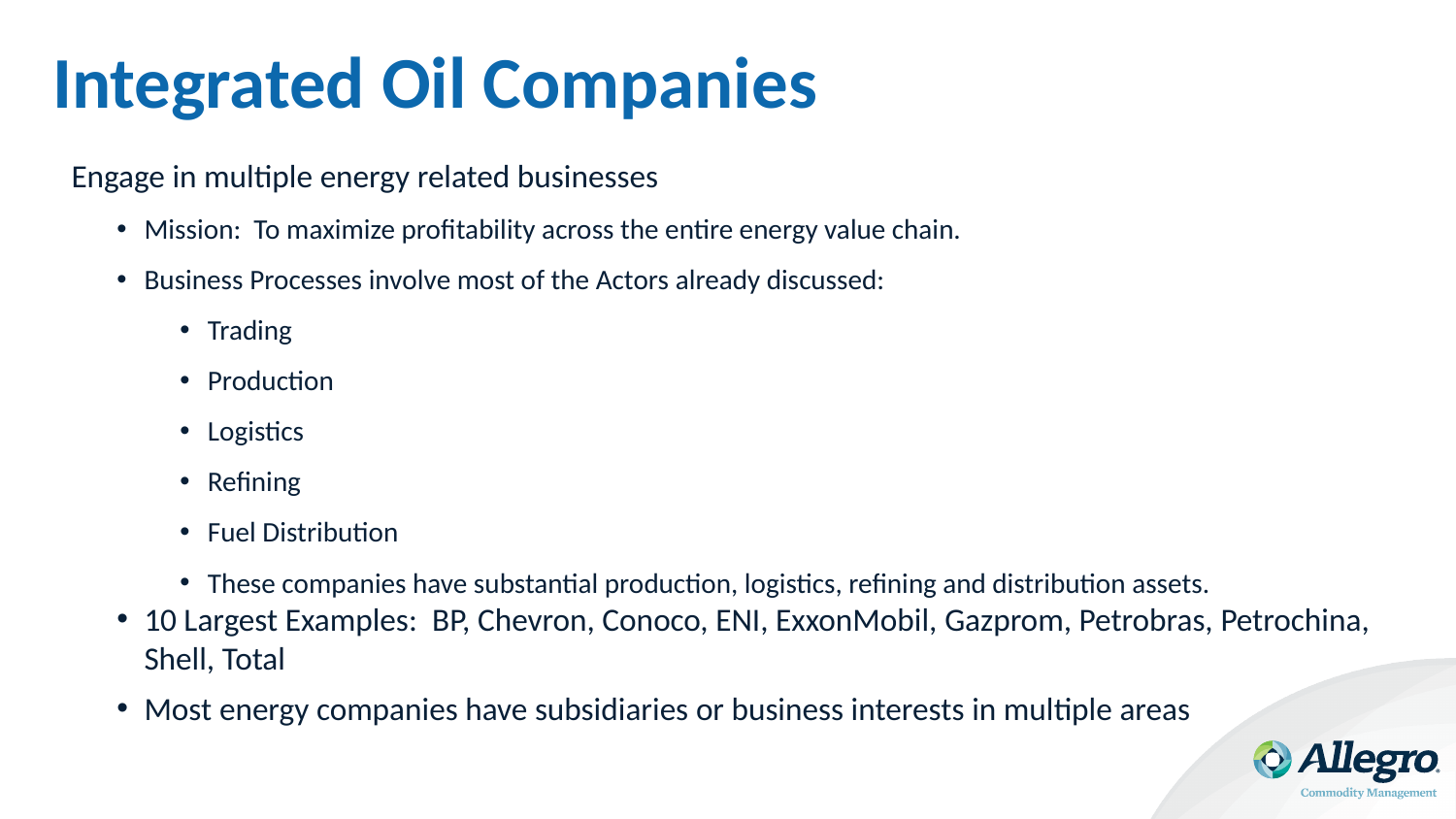

# Integrated Oil Companies
Engage in multiple energy related businesses
Mission:  To maximize profitability across the entire energy value chain.
Business Processes involve most of the Actors already discussed:
Trading
Production
Logistics
Refining
Fuel Distribution
These companies have substantial production, logistics, refining and distribution assets.
10 Largest Examples:  BP, Chevron, Conoco, ENI, ExxonMobil, Gazprom, Petrobras, Petrochina, Shell, Total
Most energy companies have subsidiaries or business interests in multiple areas